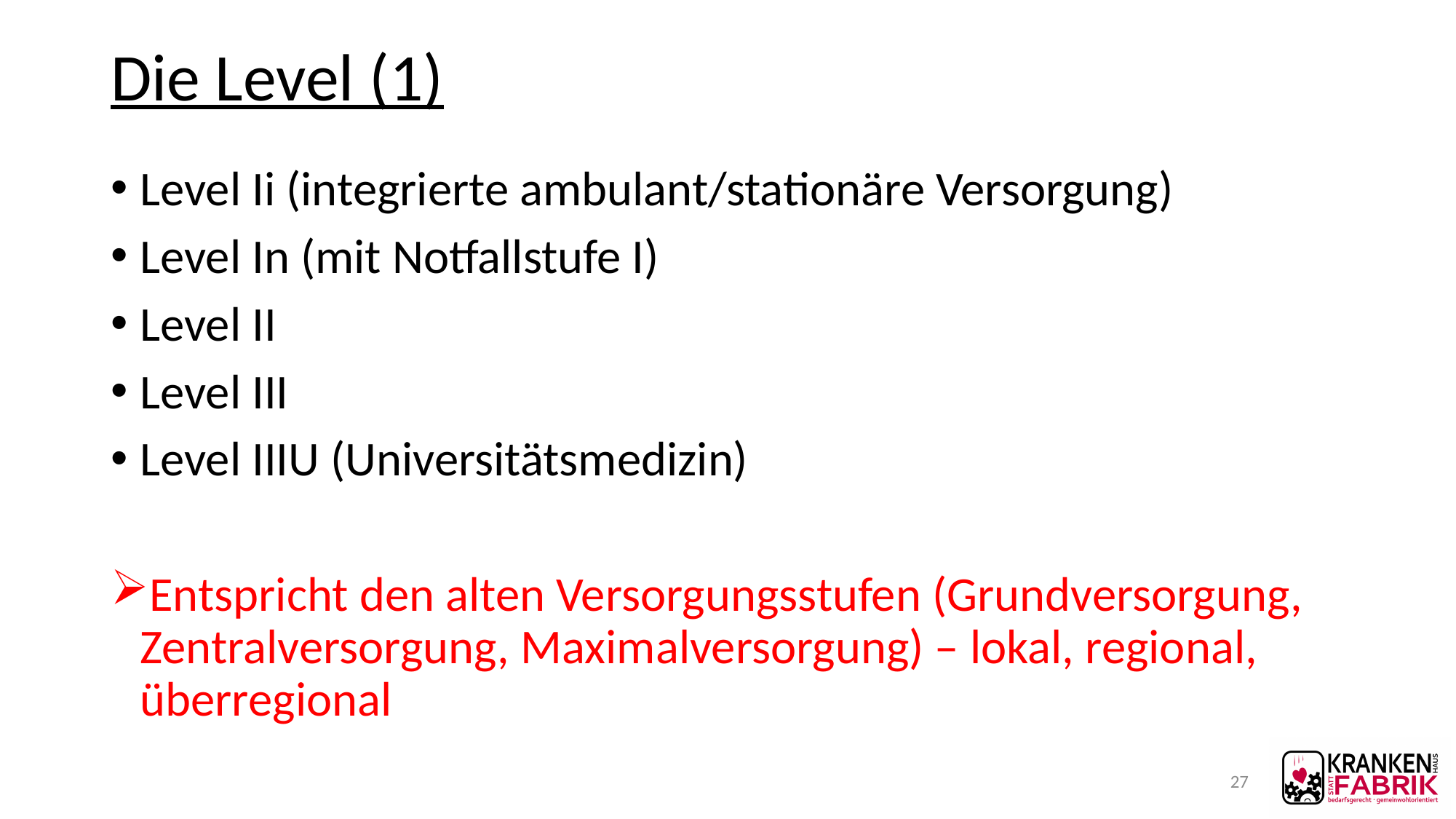

# Die Level (1)
Level Ii (integrierte ambulant/stationäre Versorgung)
Level In (mit Notfallstufe I)
Level II
Level III
Level IIIU (Universitätsmedizin)

Entspricht den alten Versorgungsstufen (Grundversorgung, Zentralversorgung, Maximalversorgung) – lokal, regional, überregional
27